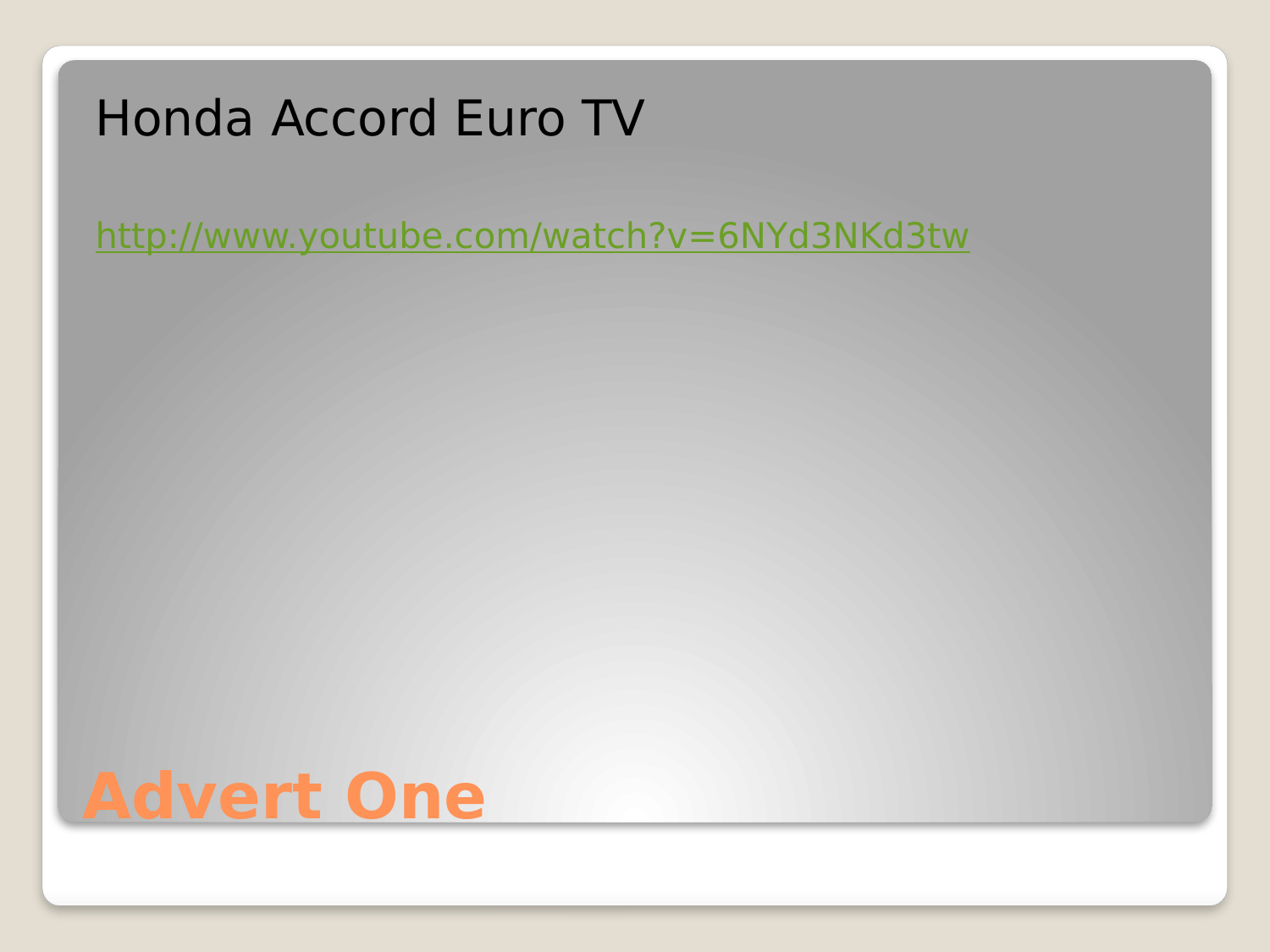

Honda Accord Euro TV

http://www.youtube.com/watch?v=6NYd3NKd3tw

# Advert One